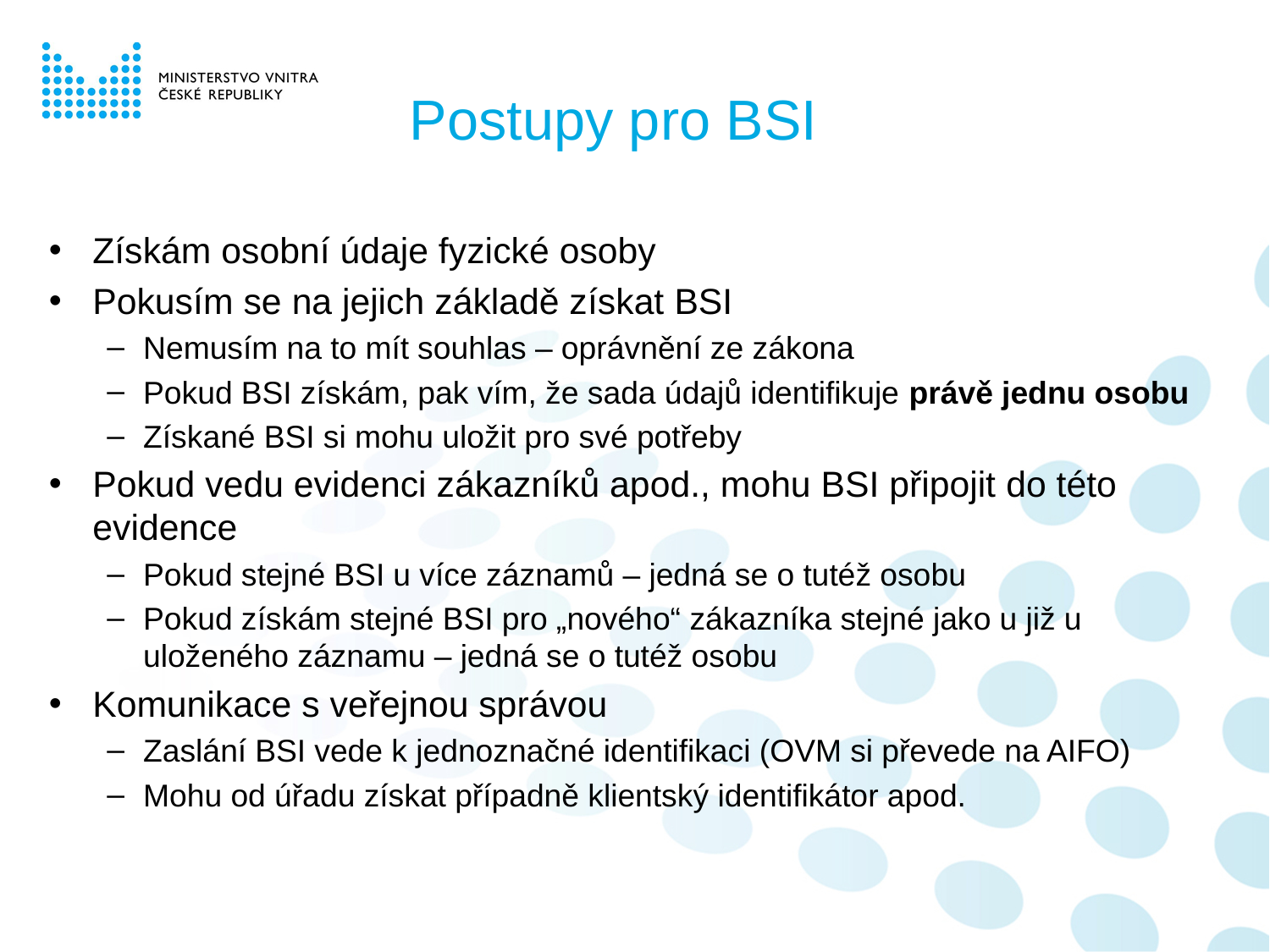

# Postupy pro BSI
Získám osobní údaje fyzické osoby
Pokusím se na jejich základě získat BSI
Nemusím na to mít souhlas – oprávnění ze zákona
Pokud BSI získám, pak vím, že sada údajů identifikuje právě jednu osobu
Získané BSI si mohu uložit pro své potřeby
Pokud vedu evidenci zákazníků apod., mohu BSI připojit do této evidence
Pokud stejné BSI u více záznamů – jedná se o tutéž osobu
Pokud získám stejné BSI pro „nového“ zákazníka stejné jako u již u uloženého záznamu – jedná se o tutéž osobu
Komunikace s veřejnou správou
Zaslání BSI vede k jednoznačné identifikaci (OVM si převede na AIFO)
Mohu od úřadu získat případně klientský identifikátor apod.